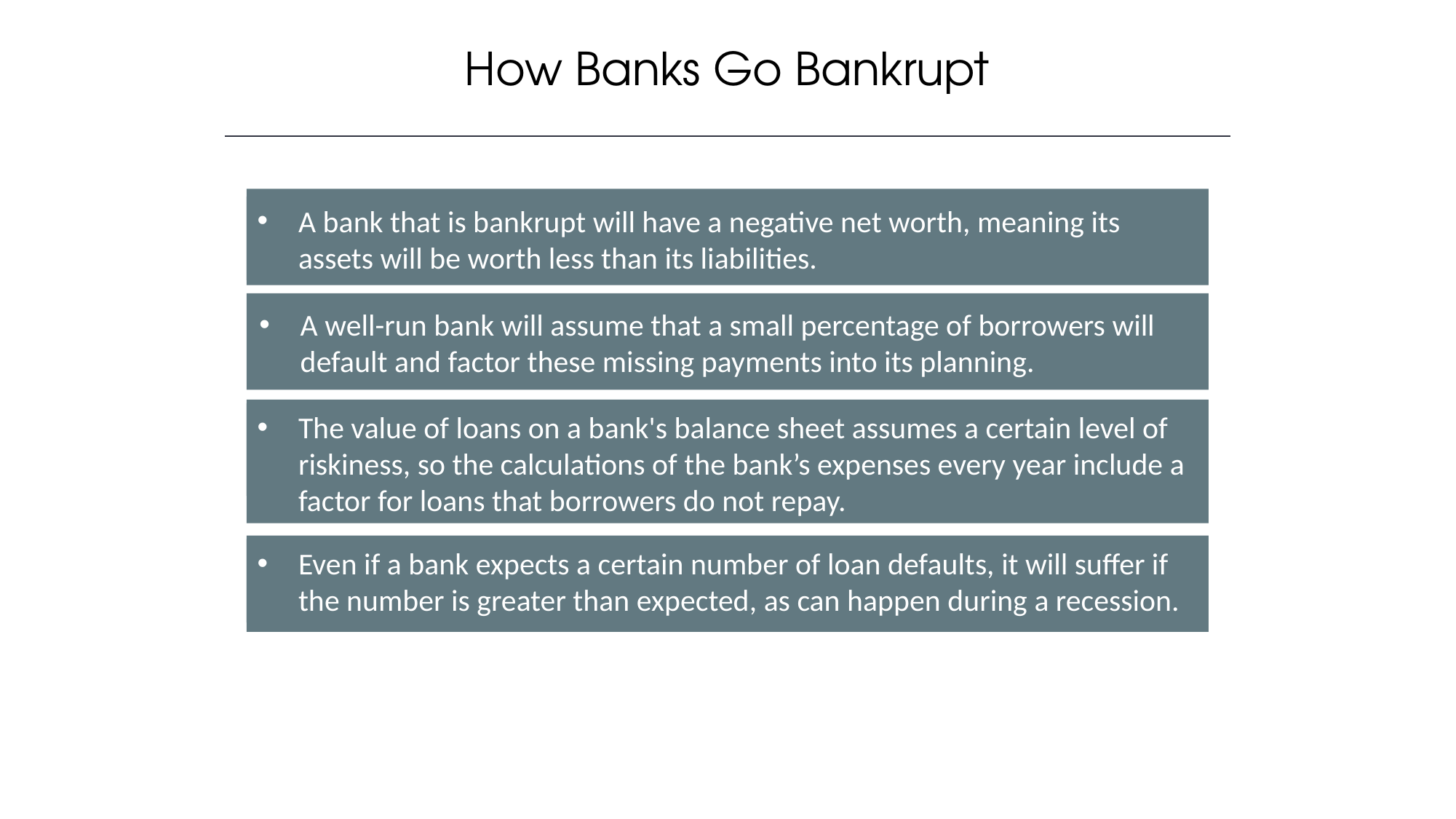

How Banks Go Bankrupt
HAWKES LEARNING

A bank that is bankrupt will have a negative net worth, meaning its assets will be worth less than its liabilities.

A well-run bank will assume that a small percentage of borrowers will default and factor these missing payments into its planning.

The value of loans on a bank's balance sheet assumes a certain level of riskiness, so the calculations of the bank’s expenses every year include a factor for loans that borrowers do not repay.

Even if a bank expects a certain number of loan defaults, it will suffer if the number is greater than expected, as can happen during a recession.